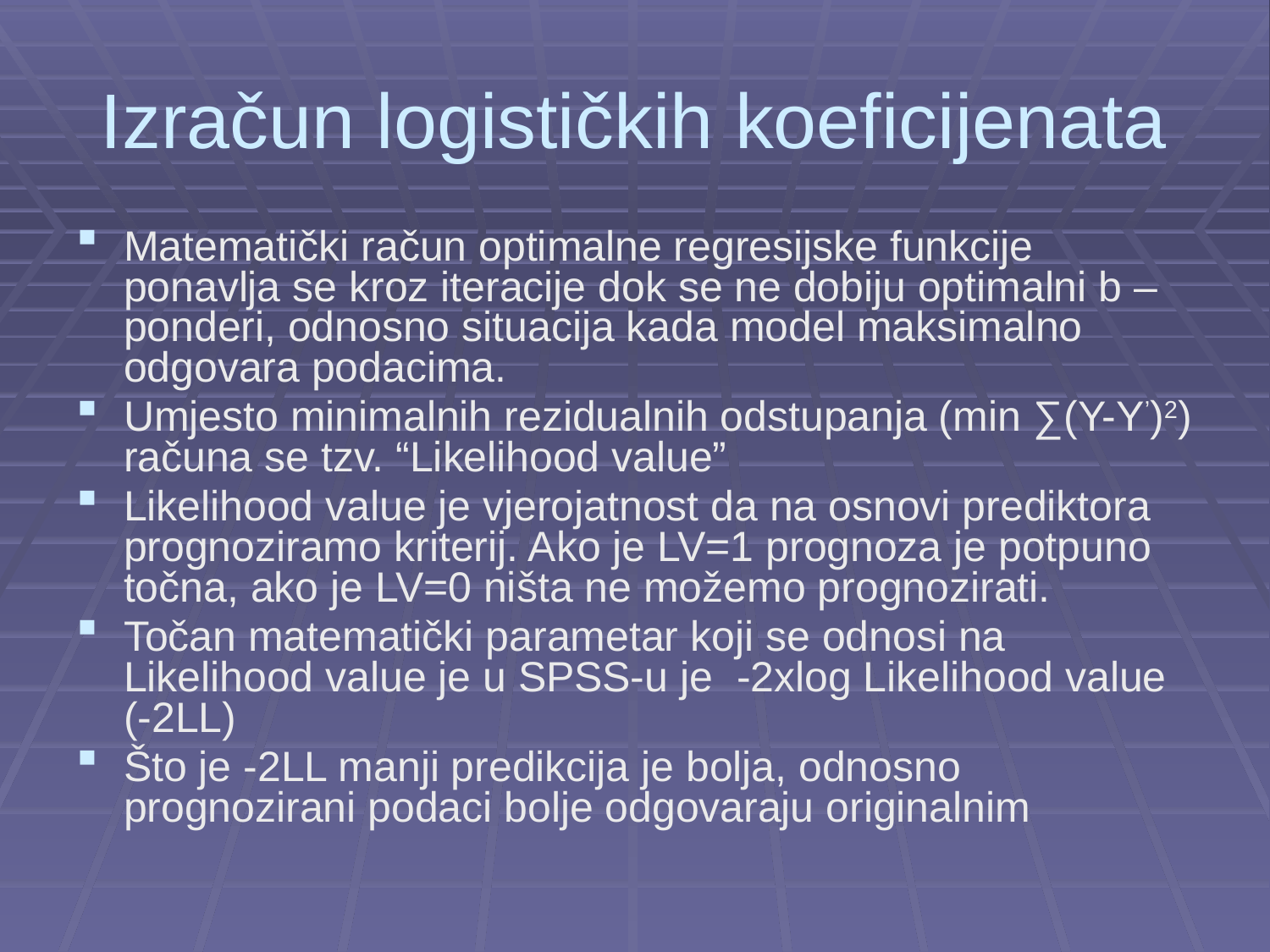

# Izračun logističkih koeficijenata
Matematički račun optimalne regresijske funkcije ponavlja se kroz iteracije dok se ne dobiju optimalni b – ponderi, odnosno situacija kada model maksimalno odgovara podacima.
Umjesto minimalnih rezidualnih odstupanja (min ∑(Y-Y’)2) računa se tzv. “Likelihood value”
Likelihood value je vjerojatnost da na osnovi prediktora prognoziramo kriterij. Ako je LV=1 prognoza je potpuno točna, ako je LV=0 ništa ne možemo prognozirati.
Točan matematički parametar koji se odnosi na Likelihood value je u SPSS-u je  -2xlog Likelihood value (-2LL)
Što je -2LL manji predikcija je bolja, odnosno prognozirani podaci bolje odgovaraju originalnim